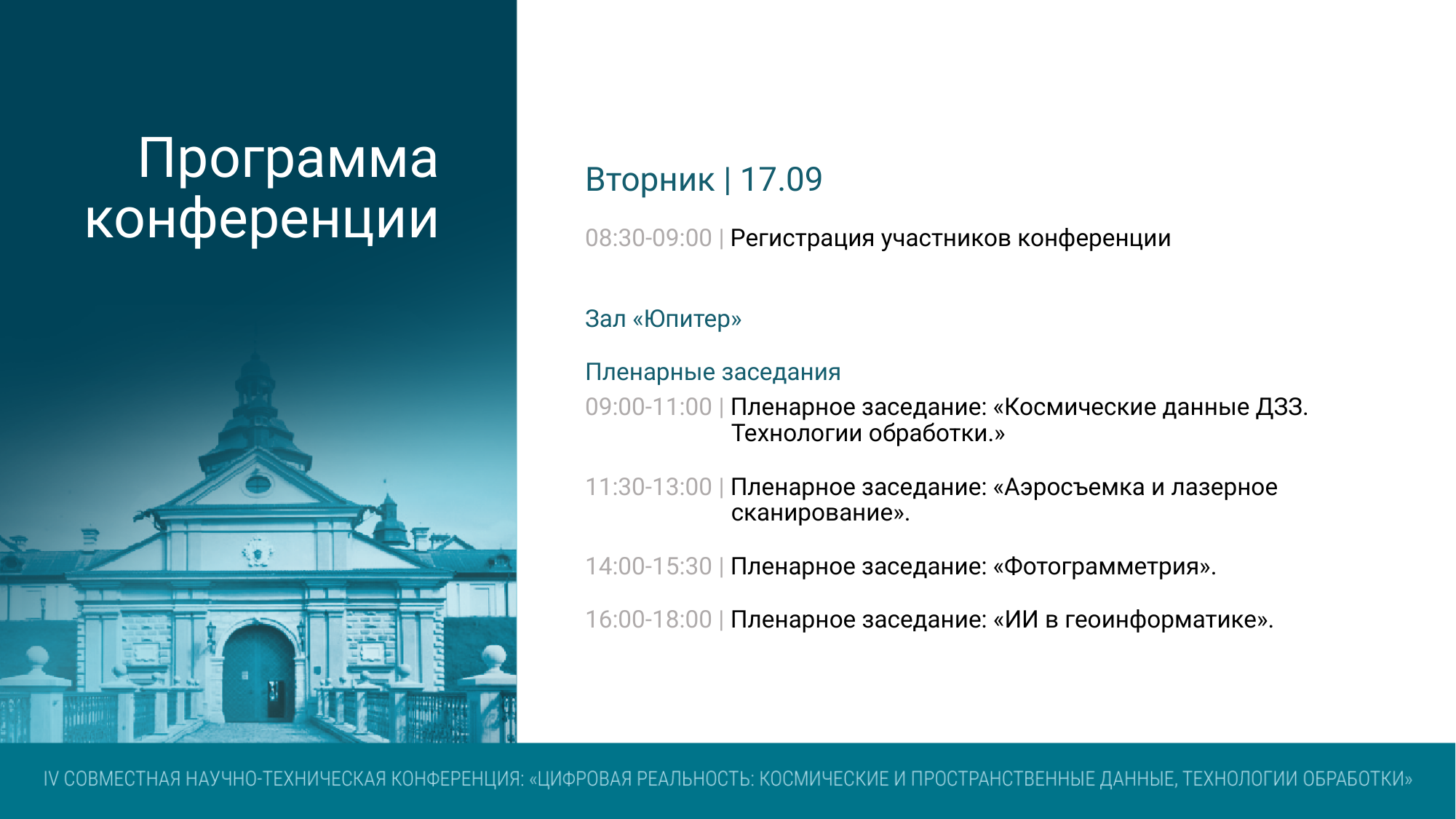

Программа конференции
Вторник | 17.09
08:30-09:00 | Регистрация участников конференции
Зал «Юпитер»
Пленарные заседания
09:00-11:00 | Пленарное заседание: «Космические данные ДЗЗ. Технологии обработки.»
11:30-13:00 | Пленарное заседание: «Аэросъемка и лазерное сканирование».
14:00-15:30 | Пленарное заседание: «Фотограмметрия».
16:00-18:00 | Пленарное заседание: «ИИ в геоинформатике».